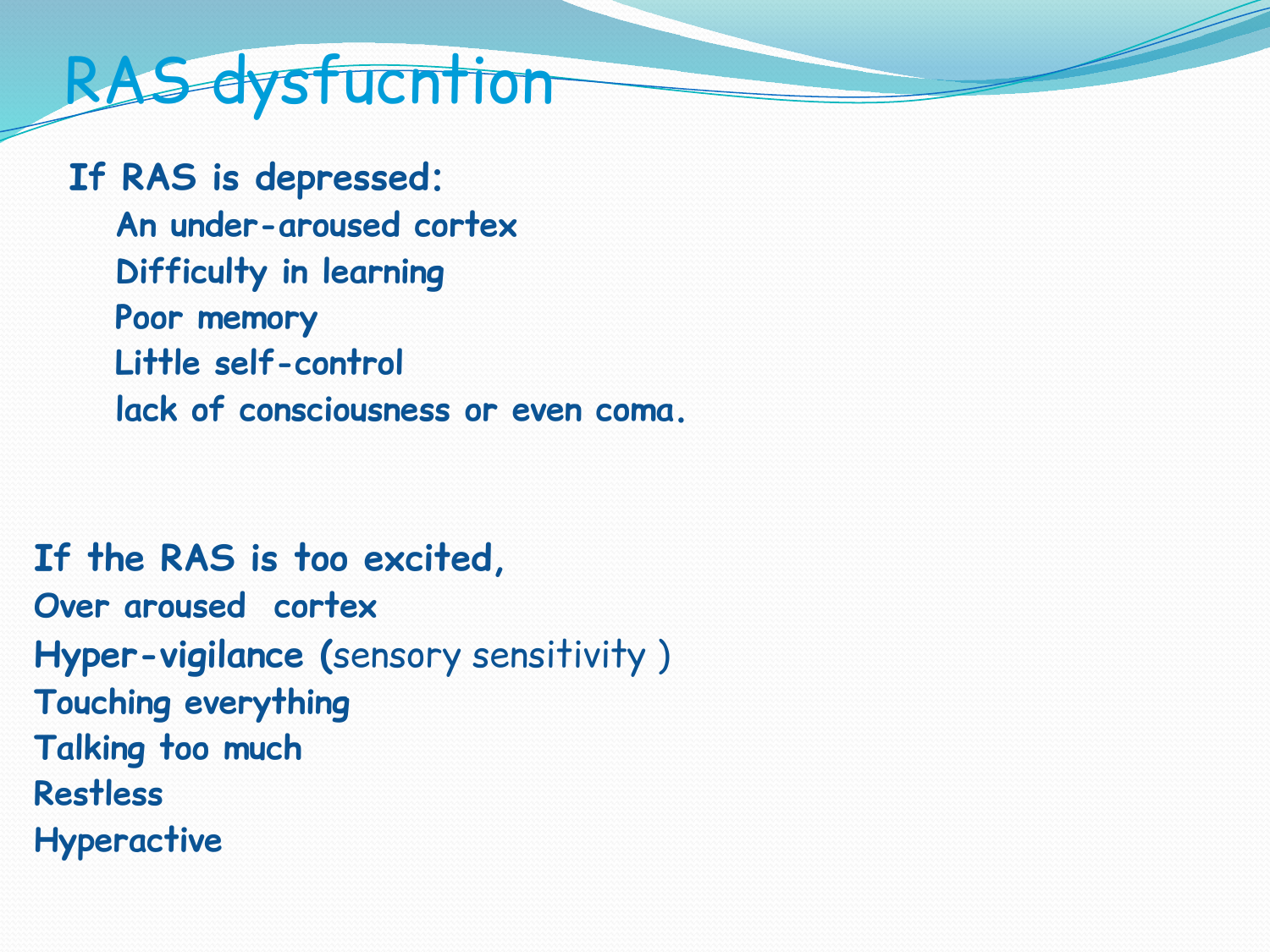

# RAS dysfucntion
	If RAS is depressed:
	An under-aroused cortex
	Difficulty in learning
	Poor memory
	Little self-control
	lack of consciousness or even coma.

If the RAS is too excited,
Over aroused  cortex
Hyper-vigilance (sensory sensitivity )
Touching everything
Talking too much
Restless
Hyperactive